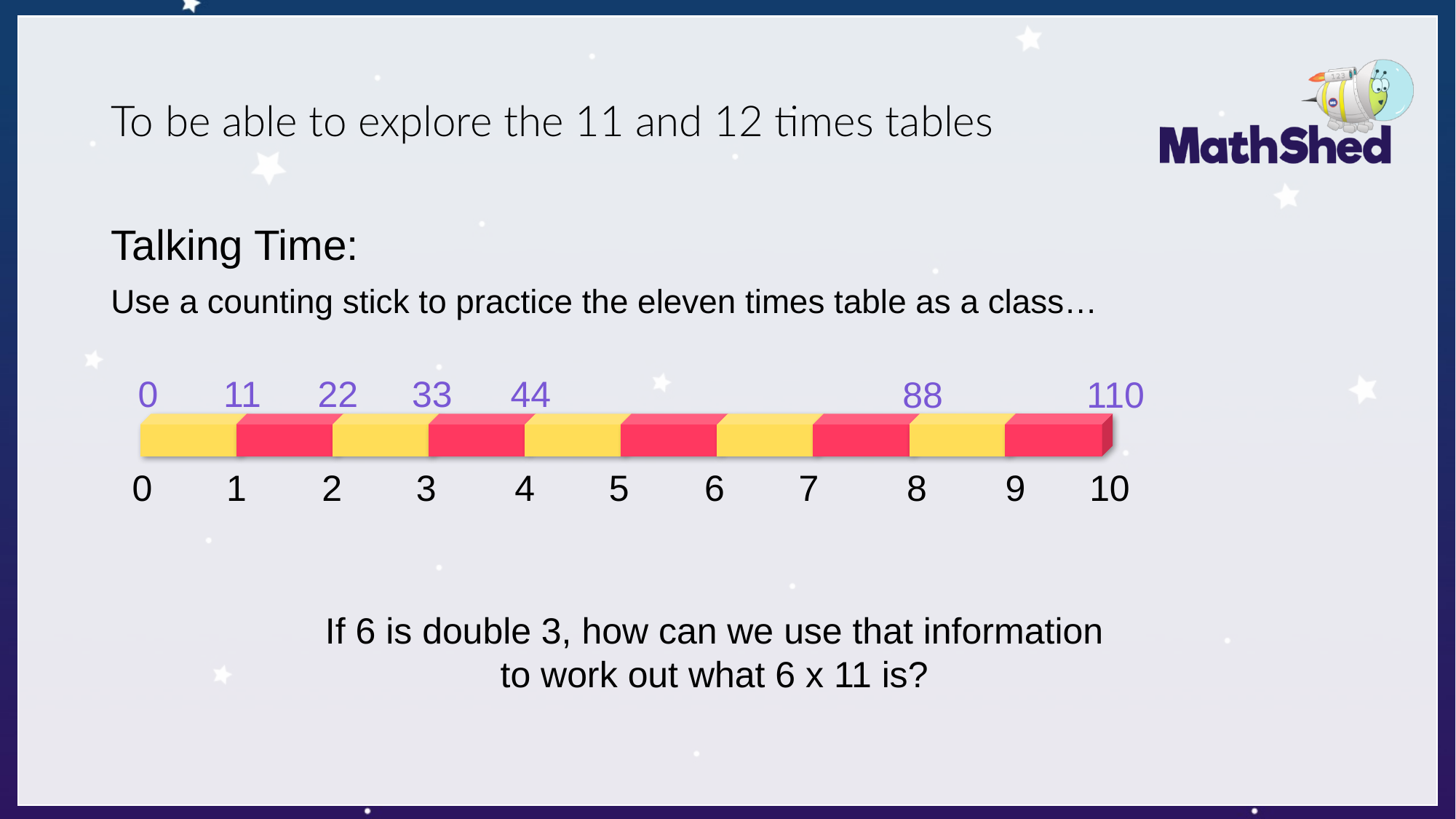

# To be able to explore the 11 and 12 times tables
Talking Time:
Use a counting stick to practice the eleven times table as a class…

0
11
22
33
44
88
110

0
1
2
3
4
5
6
7
8
9
10
If 6 is double 3, how can we use that information to work out what 6 x 11 is?